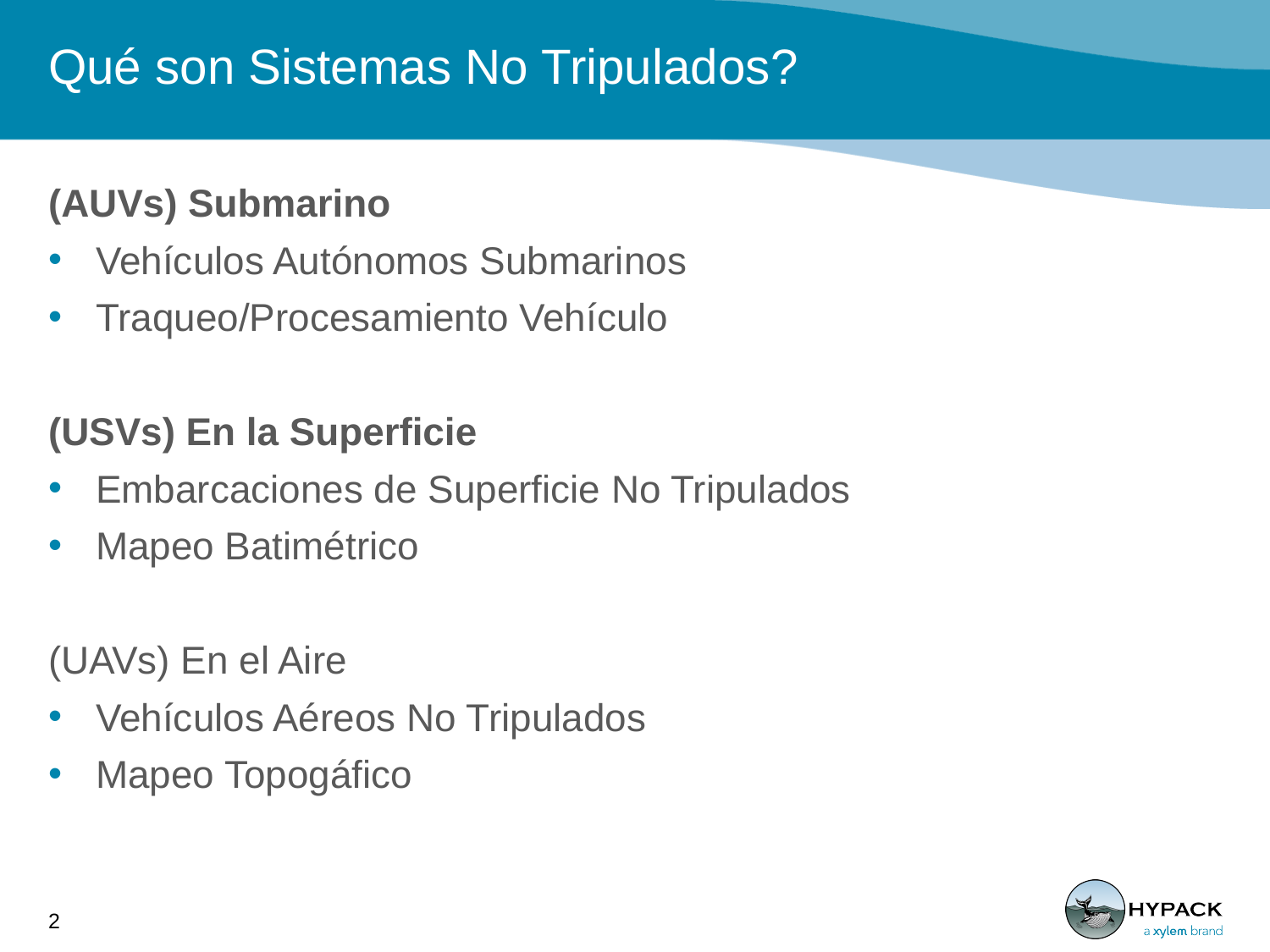

# Qué son Sistemas No Tripulados?
(AUVs) Submarino
Vehículos Autónomos Submarinos
Traqueo/Procesamiento Vehículo

(USVs) En la Superficie
Embarcaciones de Superficie No Tripulados
Mapeo Batimétrico

(UAVs) En el Aire
Vehículos Aéreos No Tripulados
Mapeo Topogáfico

2